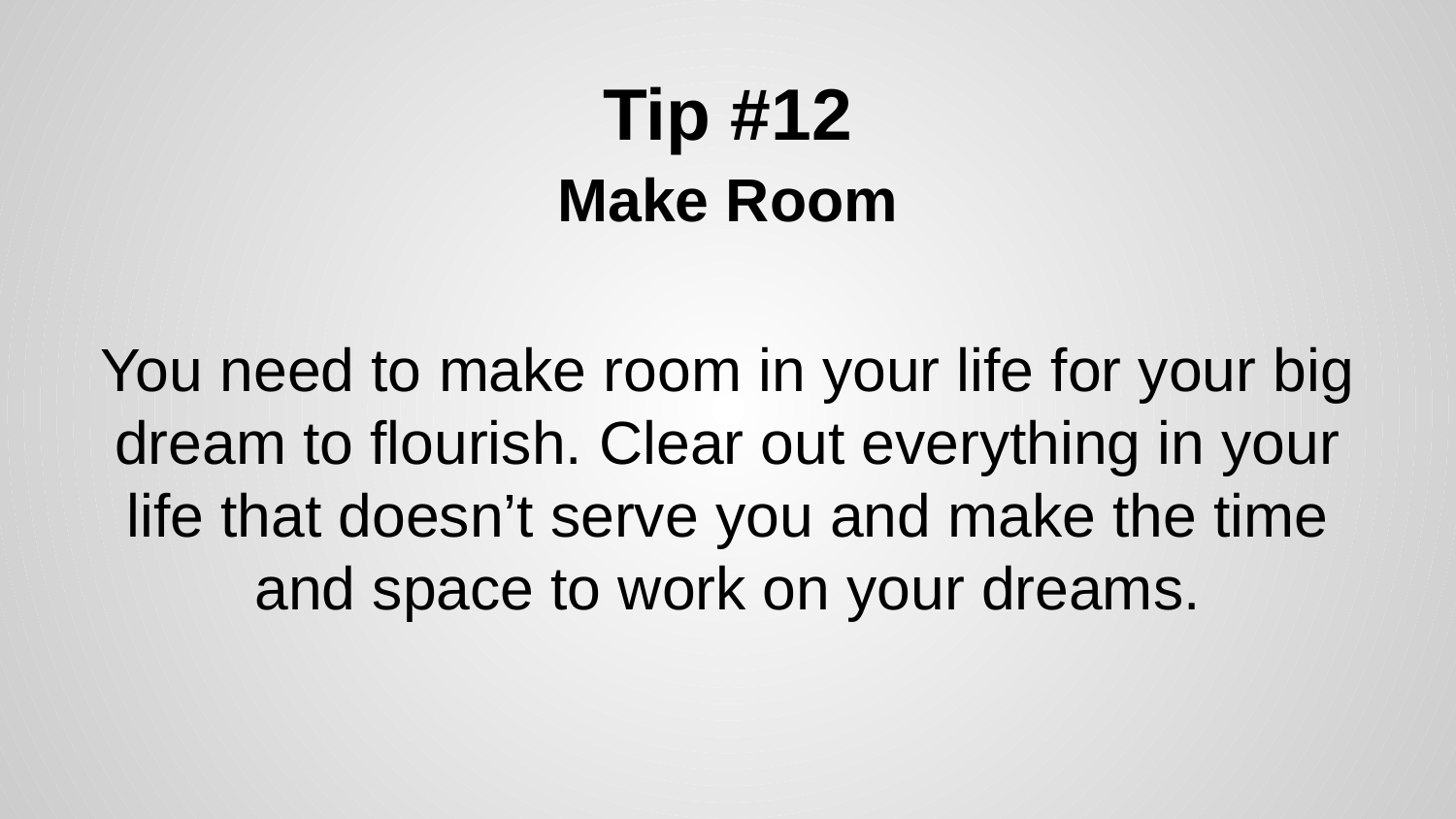

# Tip #12

Make Room

You need to make room in your life for your big dream to flourish. Clear out everything in your life that doesn’t serve you and make the time and space to work on your dreams.